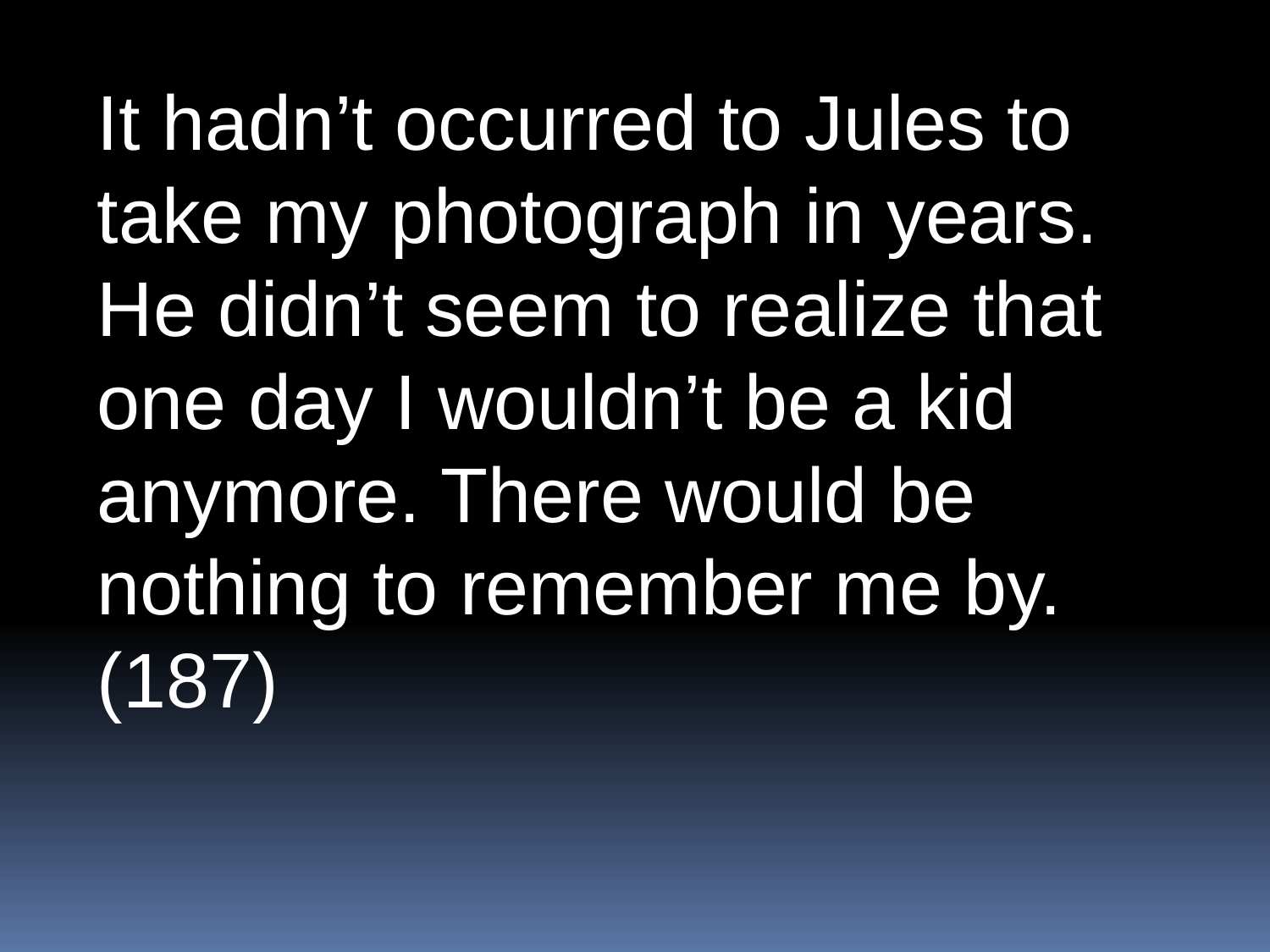

It hadn’t occurred to Jules to take my photograph in years. He didn’t seem to realize that one day I wouldn’t be a kid anymore. There would be nothing to remember me by. (187)